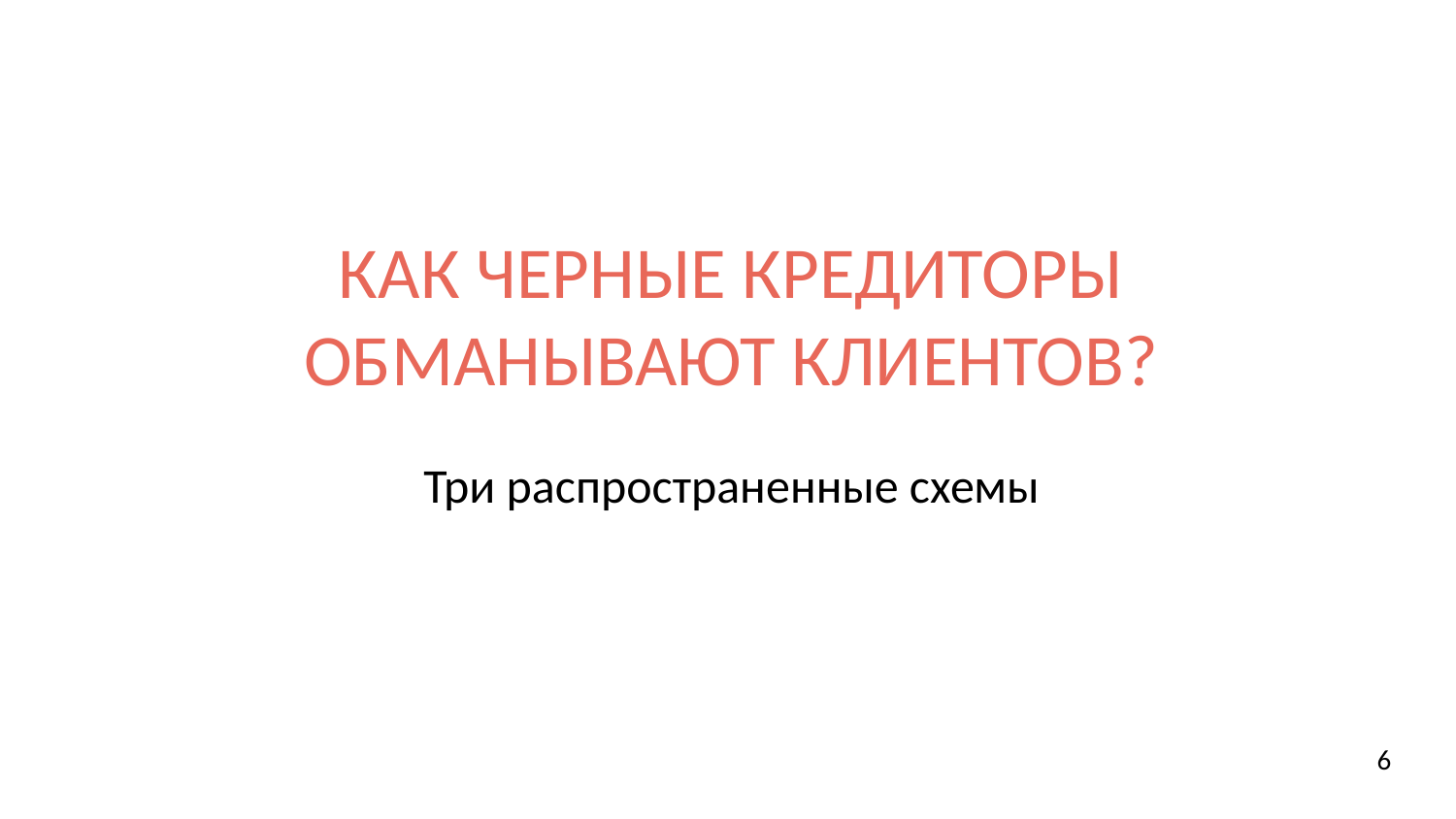

# КАК ЧЕРНЫЕ КРЕДИТОРЫ ОБМАНЫВАЮТ КЛИЕНТОВ?
Три распространенные схемы
6